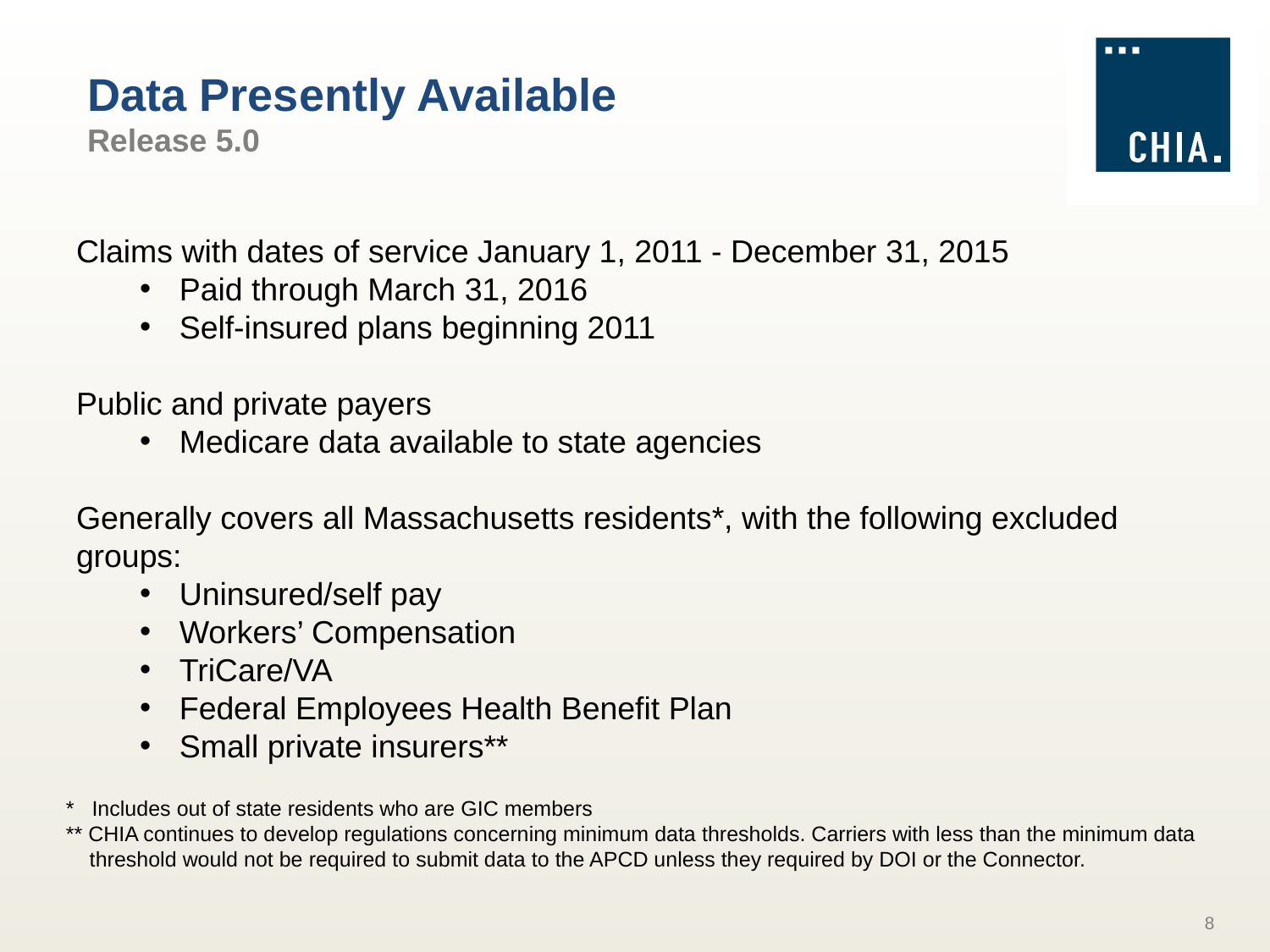

# Data Presently Available Release 5.0
Claims with dates of service January 1, 2011 - December 31, 2015
Paid through March 31, 2016
Self-insured plans beginning 2011
Public and private payers
Medicare data available to state agencies
Generally covers all Massachusetts residents*, with the following excluded groups:
Uninsured/self pay
Workers’ Compensation
TriCare/VA
Federal Employees Health Benefit Plan
Small private insurers**

*   Includes out of state residents who are GIC members
** CHIA continues to develop regulations concerning minimum data thresholds. Carriers with less than the minimum data
    threshold would not be required to submit data to the APCD unless they required by DOI or the Connector.
8